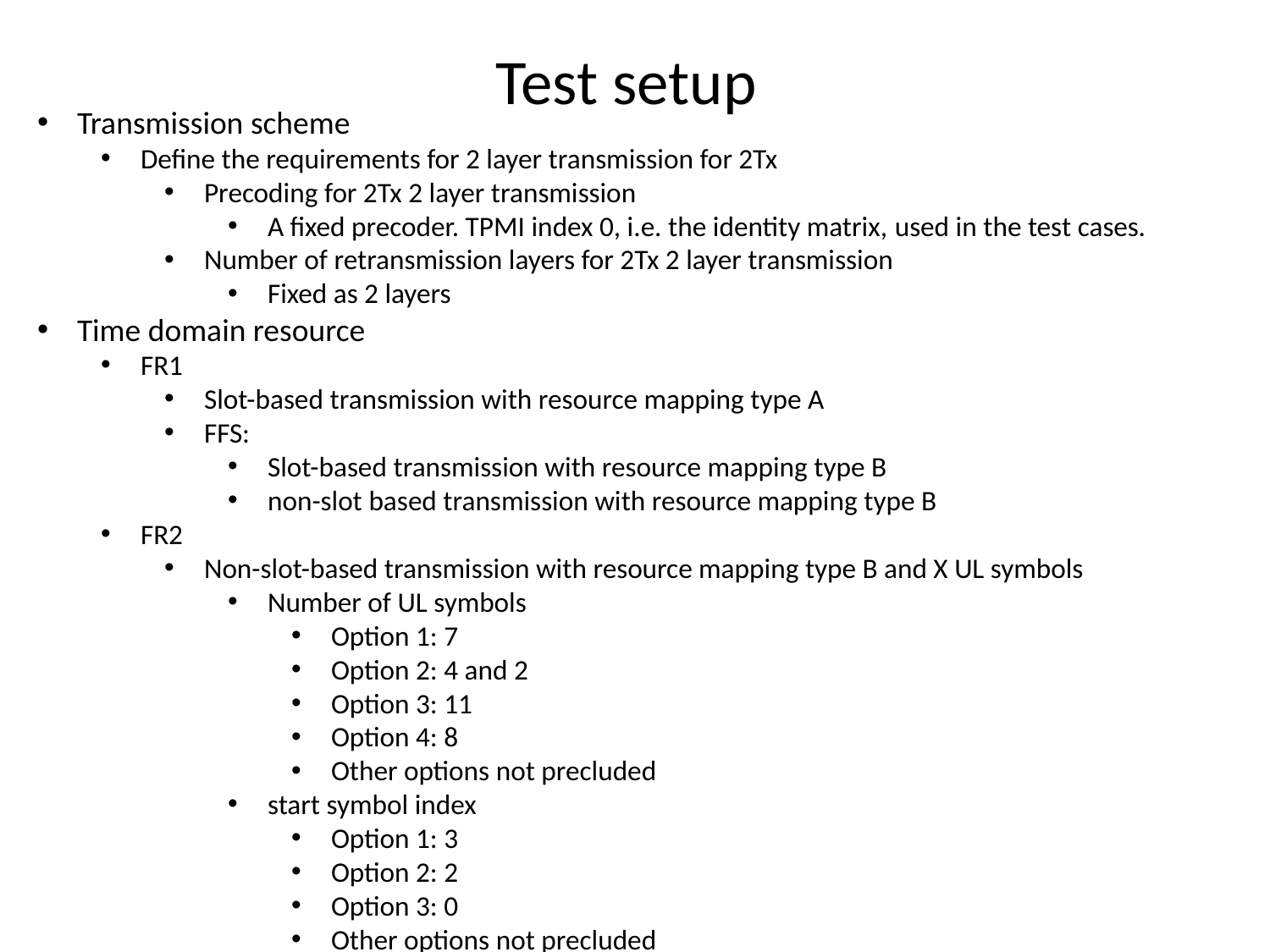

# Test setup
Transmission scheme
Define the requirements for 2 layer transmission for 2Tx
Precoding for 2Tx 2 layer transmission
A fixed precoder. TPMI index 0, i.e. the identity matrix, used in the test cases.
Number of retransmission layers for 2Tx 2 layer transmission
Fixed as 2 layers
Time domain resource
FR1
Slot-based transmission with resource mapping type A
FFS:
Slot-based transmission with resource mapping type B
non-slot based transmission with resource mapping type B
FR2
Non-slot-based transmission with resource mapping type B and X UL symbols
Number of UL symbols
Option 1: 7
Option 2: 4 and 2
Option 3: 11
Option 4: 8
Other options not precluded
start symbol index
Option 1: 3
Option 2: 2
Option 3: 0
Other options not precluded